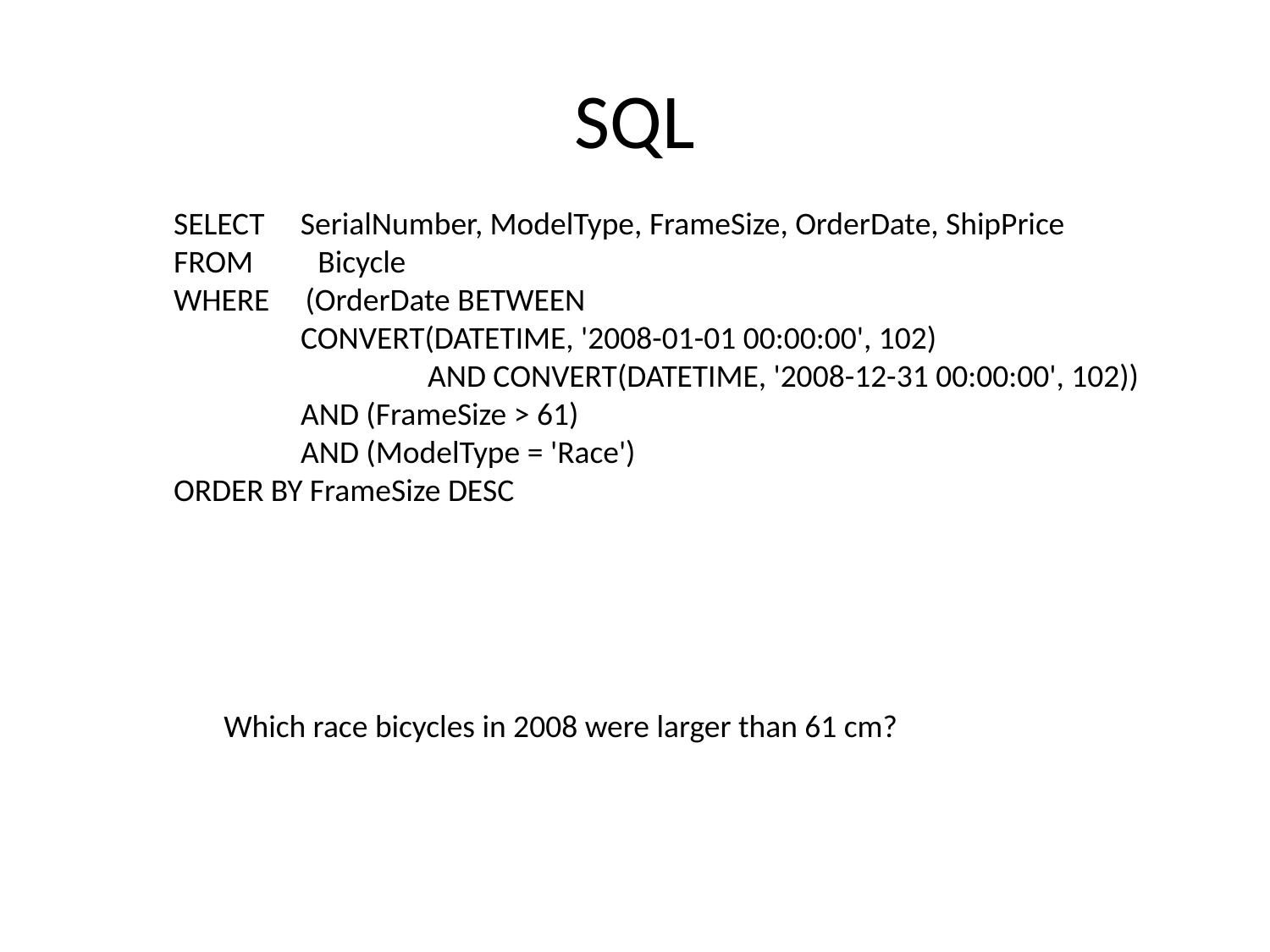

# SQL
SELECT     SerialNumber, ModelType, FrameSize, OrderDate, ShipPrice
FROM         Bicycle
WHERE     (OrderDate BETWEEN
	CONVERT(DATETIME, '2008-01-01 00:00:00', 102)
		AND CONVERT(DATETIME, '2008-12-31 00:00:00', 102))
	AND (FrameSize > 61)
	AND (ModelType = 'Race')
ORDER BY FrameSize DESC
Which race bicycles in 2008 were larger than 61 cm?